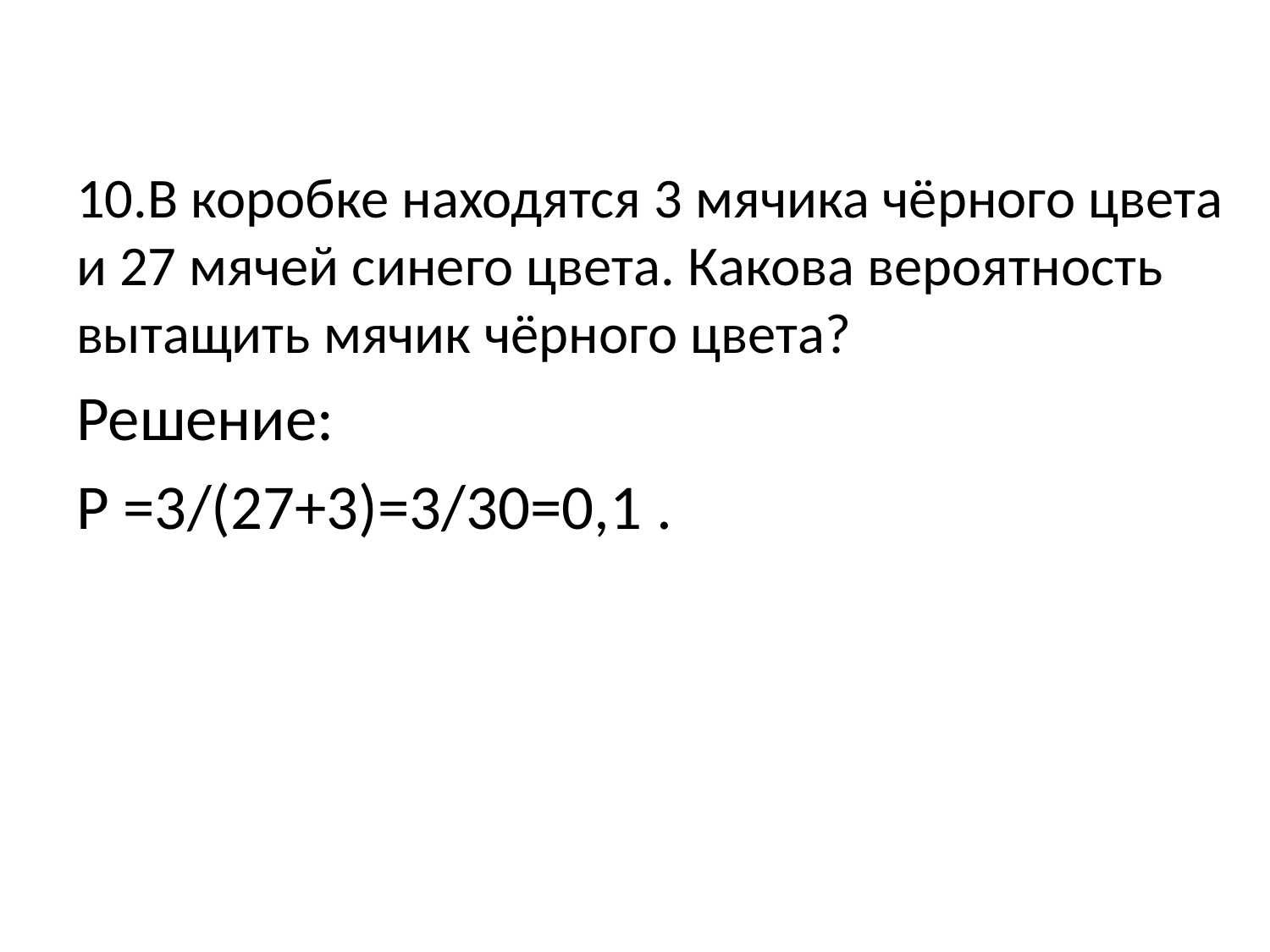

#

10.В коробке находятся 3 мячика чёрного цвета и 27 мячей синего цвета. Какова вероятность вытащить мячик чёрного цвета?
Решение:
P =3/(27+3)=3/30=0,1 .